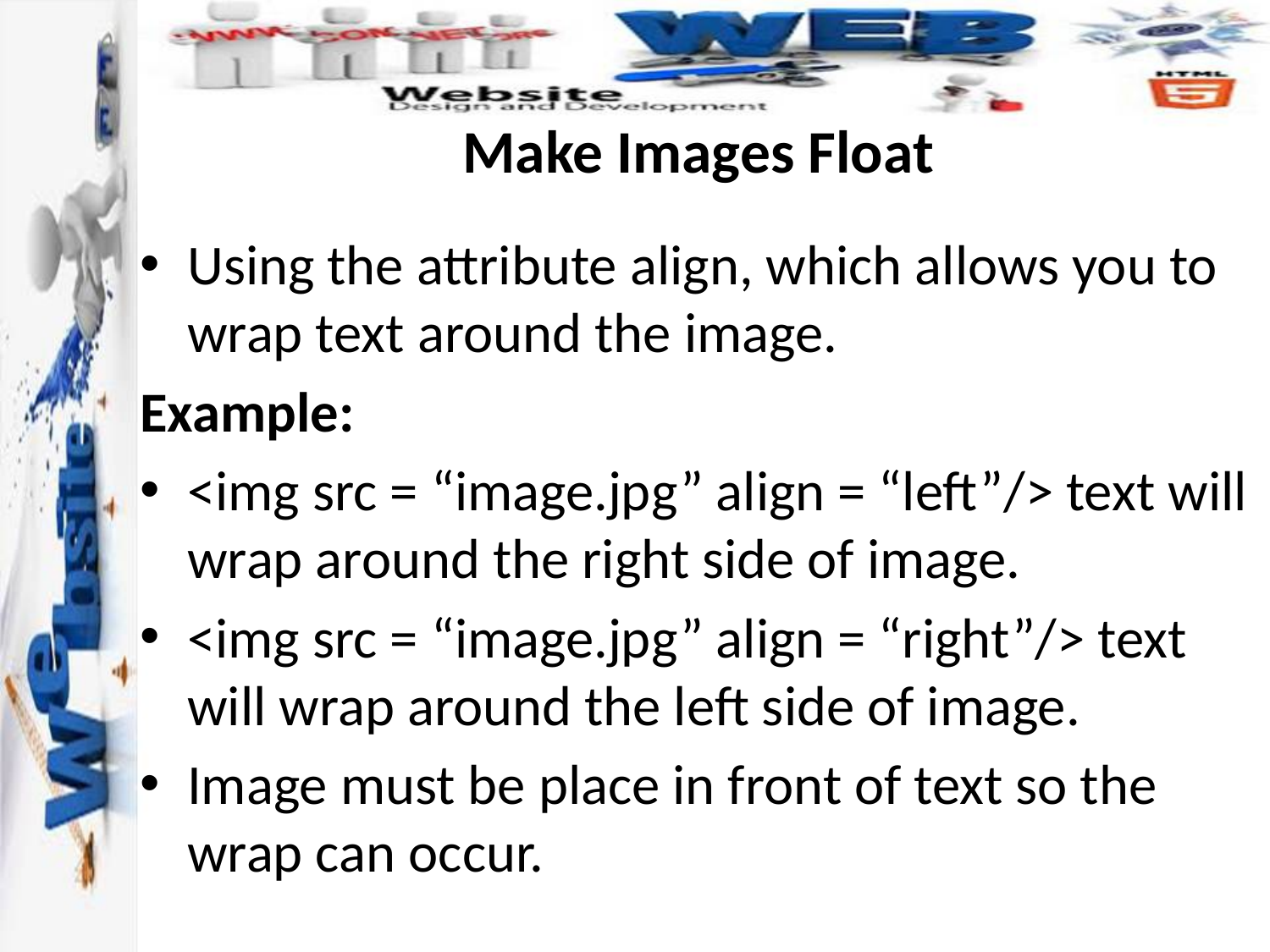

# Make Images Float
Using the attribute align, which allows you to wrap text around the image.
Example:
<img src = “image.jpg” align = “left”/> text will wrap around the right side of image.
<img src = “image.jpg” align = “right”/> text will wrap around the left side of image.
Image must be place in front of text so the wrap can occur.